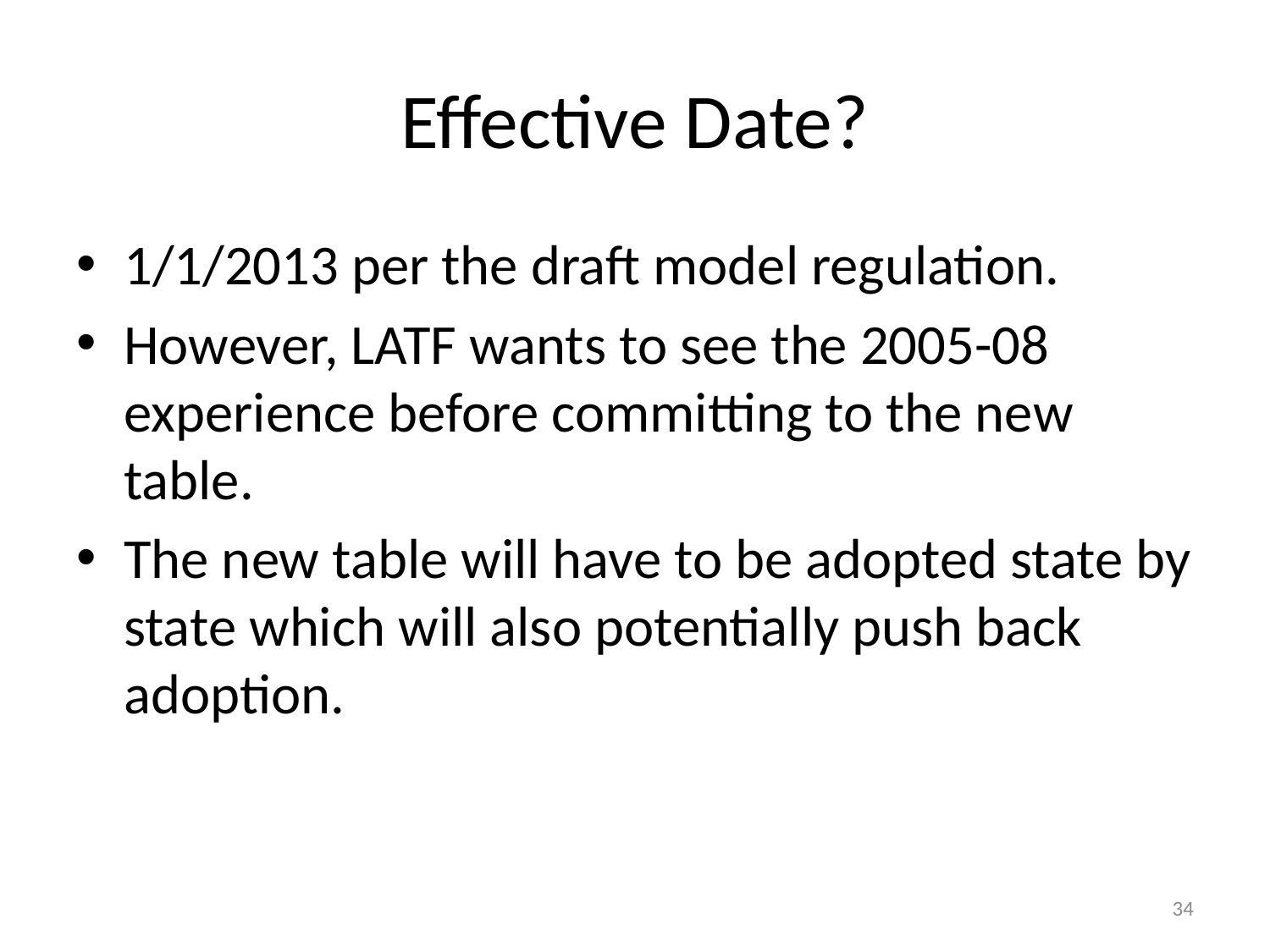

# Effective Date?
1/1/2013 per the draft model regulation.
However, LATF wants to see the 2005-08 experience before committing to the new table.
The new table will have to be adopted state by state which will also potentially push back adoption.

34